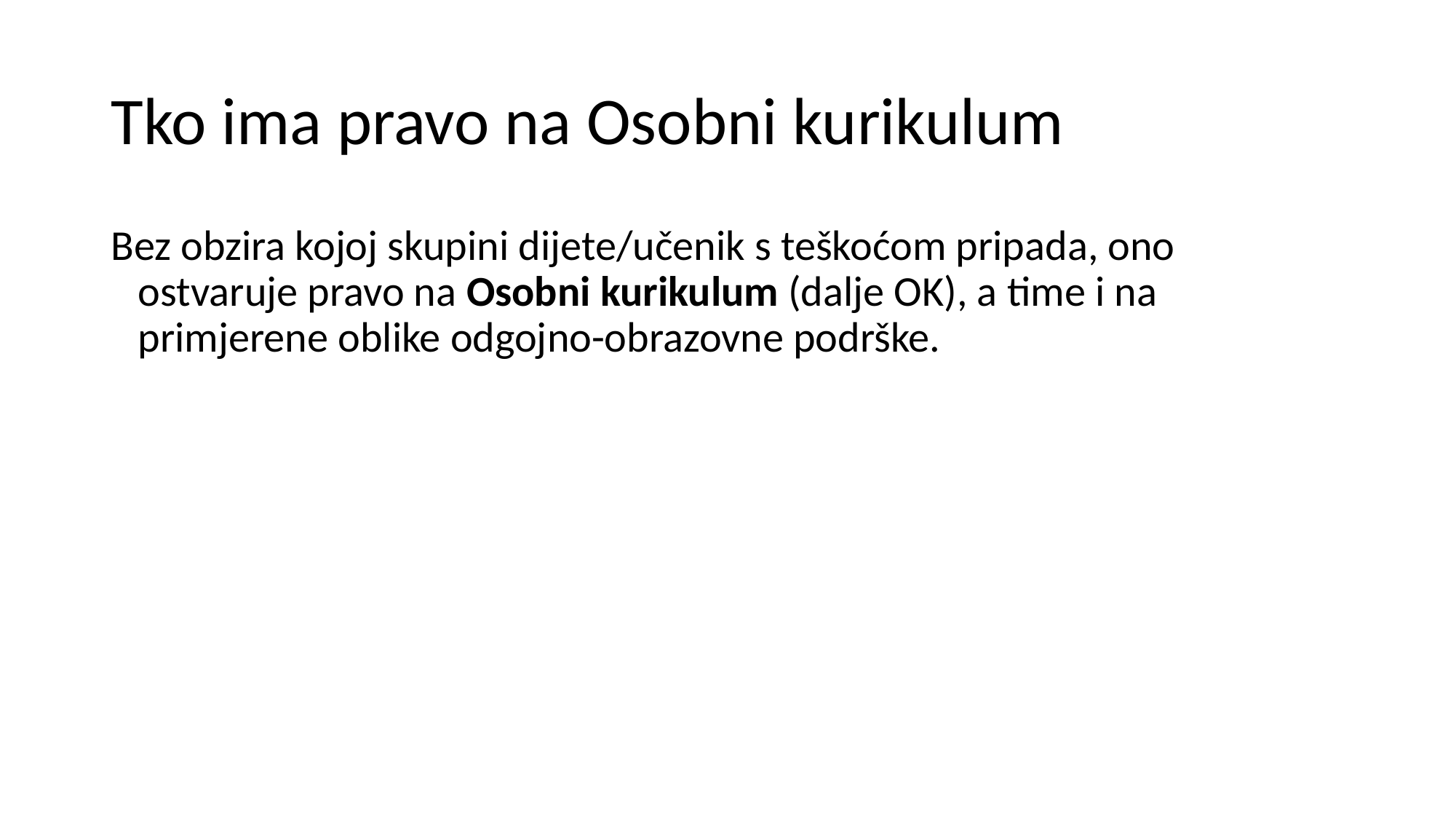

# Tko ima pravo na Osobni kurikulum
Bez obzira kojoj skupini dijete/učenik s teškoćom pripada, ono ostvaruje pravo na Osobni kurikulum (dalje OK), a time i na primjerene oblike odgojno-obrazovne podrške.